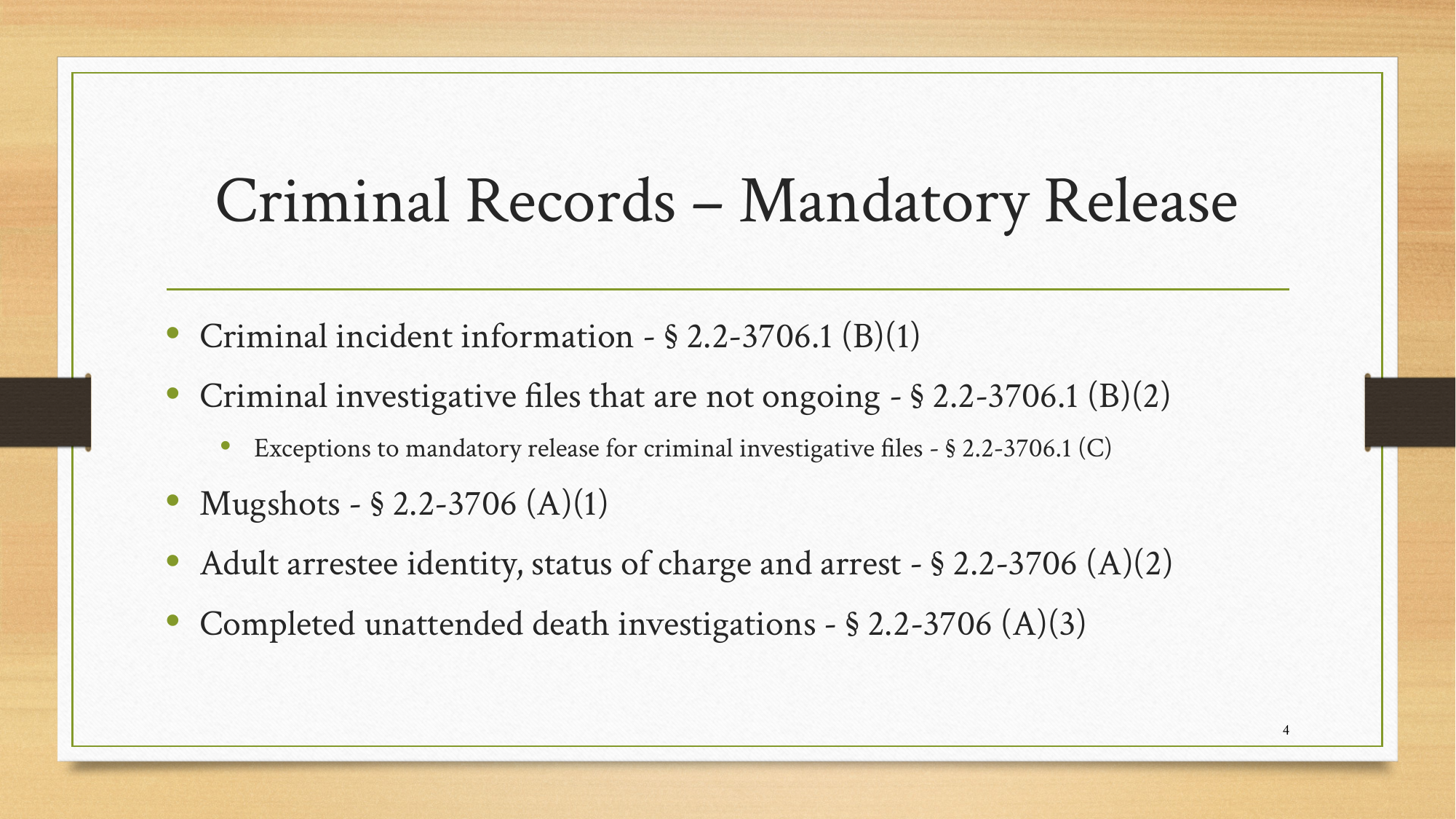

# Criminal Records – Mandatory Release
Criminal incident information - § 2.2-3706.1 (B)(1)
Criminal investigative files that are not ongoing - § 2.2-3706.1 (B)(2)
Exceptions to mandatory release for criminal investigative files - § 2.2-3706.1 (C)
Mugshots - § 2.2-3706 (A)(1)
Adult arrestee identity, status of charge and arrest - § 2.2-3706 (A)(2)
Completed unattended death investigations - § 2.2-3706 (A)(3)
4